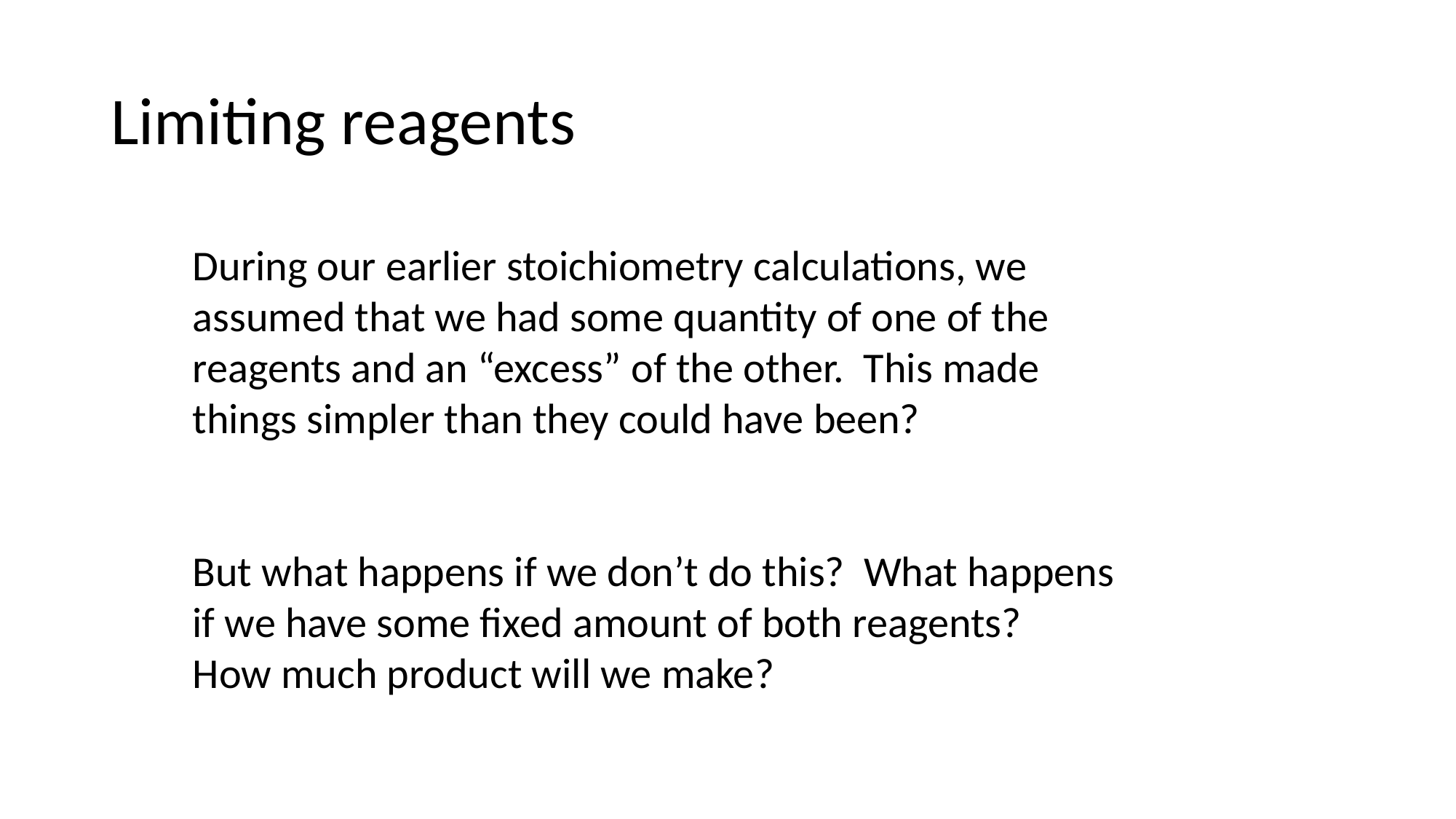

# Limiting reagents
During our earlier stoichiometry calculations, we assumed that we had some quantity of one of the reagents and an “excess” of the other.  This made things simpler than they could have been?

But what happens if we don’t do this?  What happens if we have some fixed amount of both reagents?  How much product will we make?